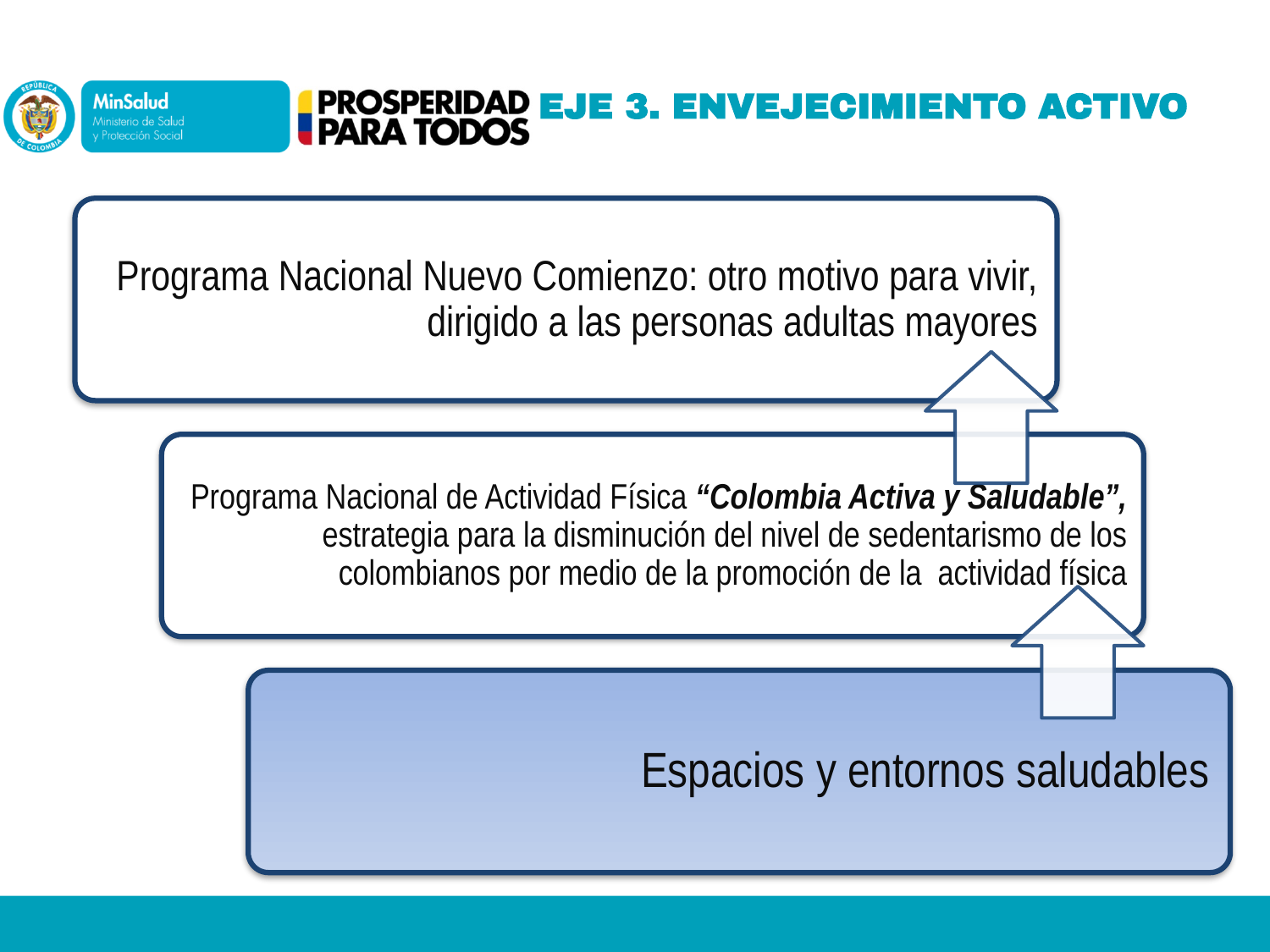

# EJE 3. ENVEJECIMIENTO ACTIVO
Programa Nacional Nuevo Comienzo: otro motivo para vivir, dirigido a las personas adultas mayores
Programa Nacional de Actividad Física “Colombia Activa y Saludable”, estrategia para la disminución del nivel de sedentarismo de los colombianos por medio de la promoción de la  actividad física
Espacios y entornos saludables